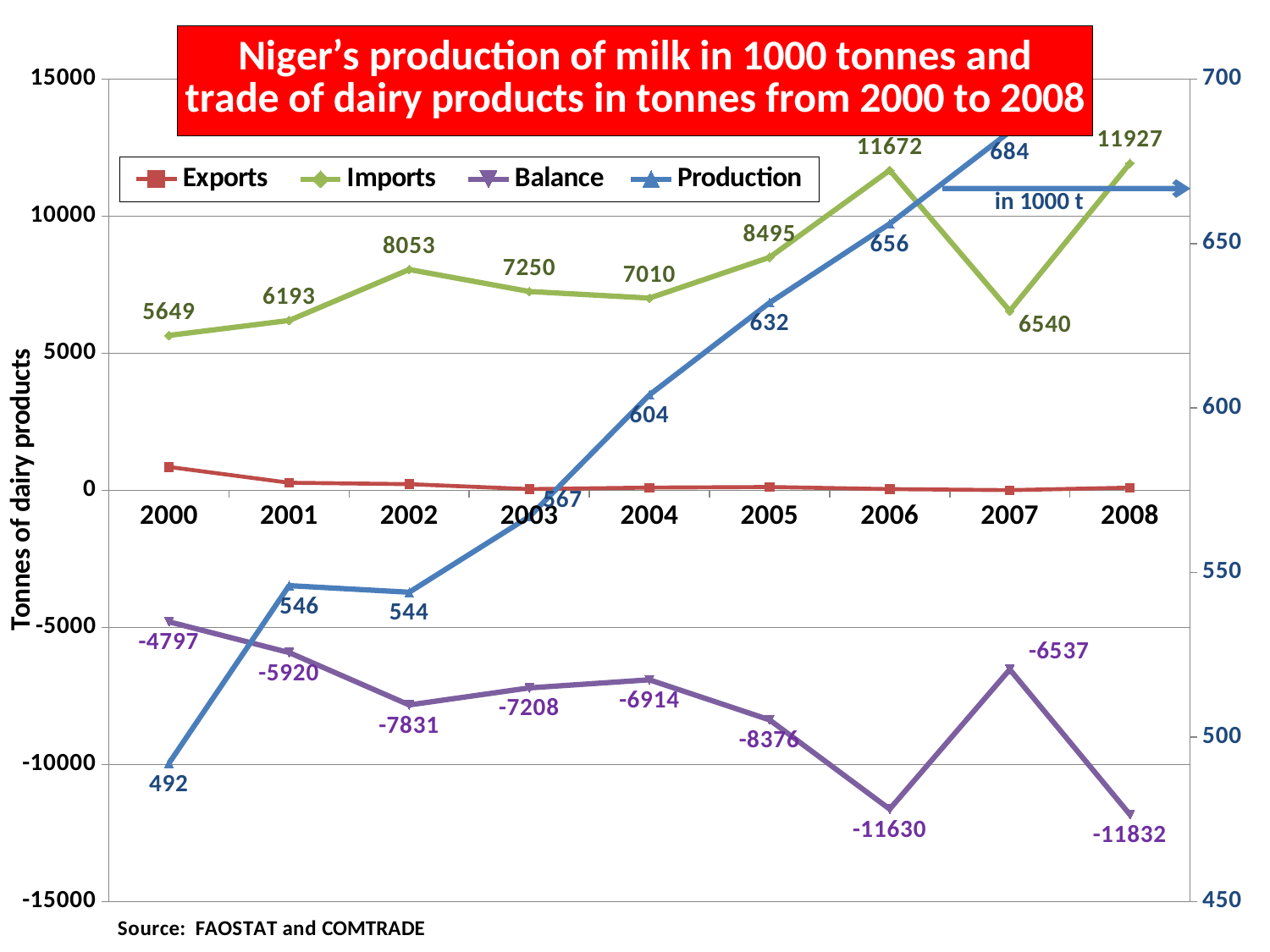

### Chart: Niger’s production of milk in 1000 tonnes and
trade of dairy products in tonnes from 2000 to 2008

| Category | Exports  | Imports  | Balance | Production |
|---|---|---|---|---|
| 2000 | 852.0 | 5649.0 | -4797.0 | 492.0 |
| 2001 | 273.0 | 6193.0 | -5920.0 | 546.0 |
| 2002 | 222.0 | 8053.0 | -7831.0 | 544.0 |
| 2003 | 42.0 | 7250.0 | -7208.0 | 567.0 |
| 2004 | 96.0 | 7010.0 | -6914.0 | 604.0 |
| 2005 | 119.0 | 8495.0 | -8376.0 | 632.0 |
| 2006 | 42.0 | 11672.0 | -11630.0 | 656.0 |
| 2007 | 3.0 | 6540.0 | -6537.0 | 684.0 |
| 2008 | 95.0 | 11927.0 | -11832.0 | None |
in 1000 t